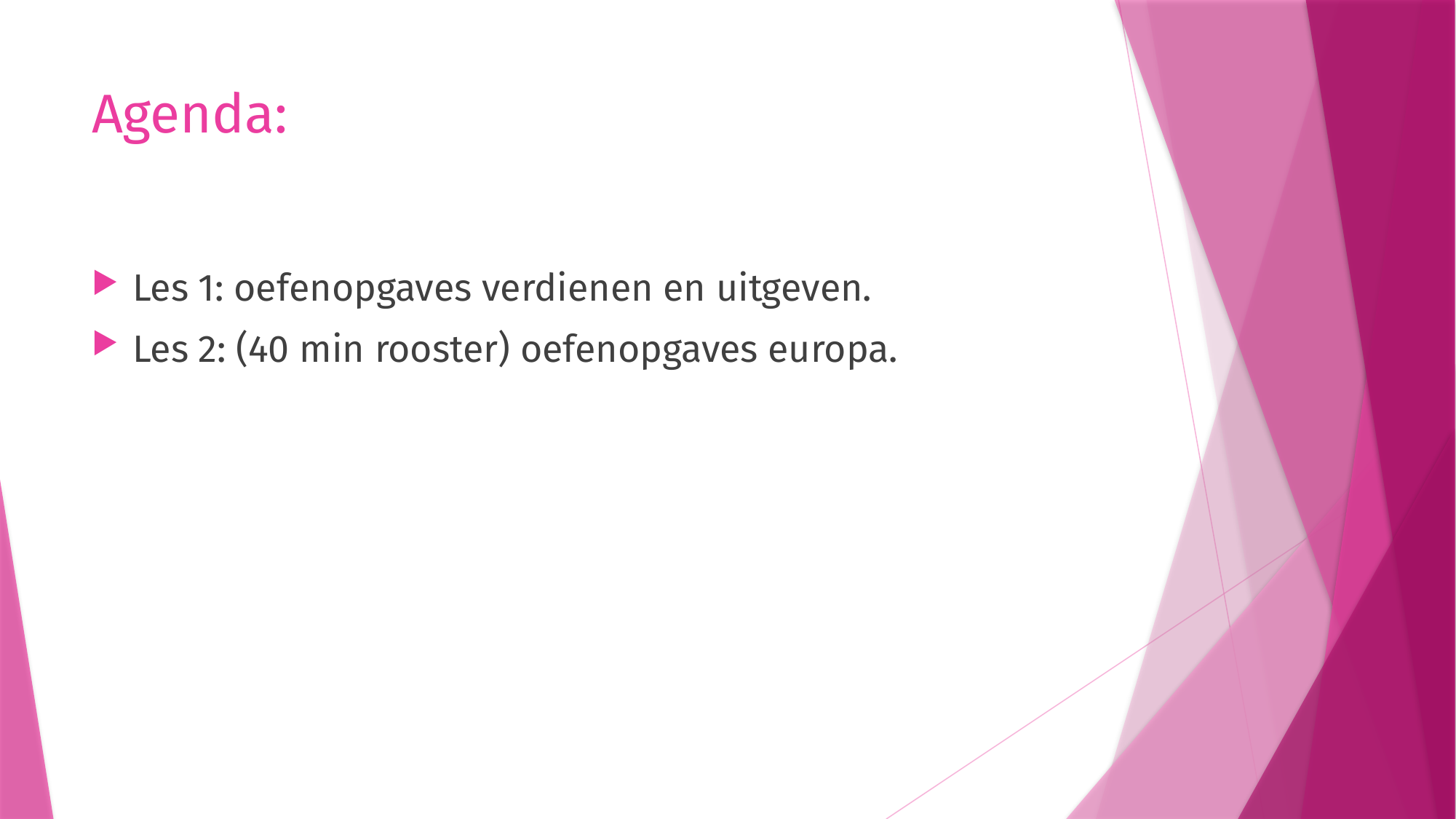

# Agenda:
Les 1: oefenopgaves verdienen en uitgeven.
Les 2: (40 min rooster) oefenopgaves europa.